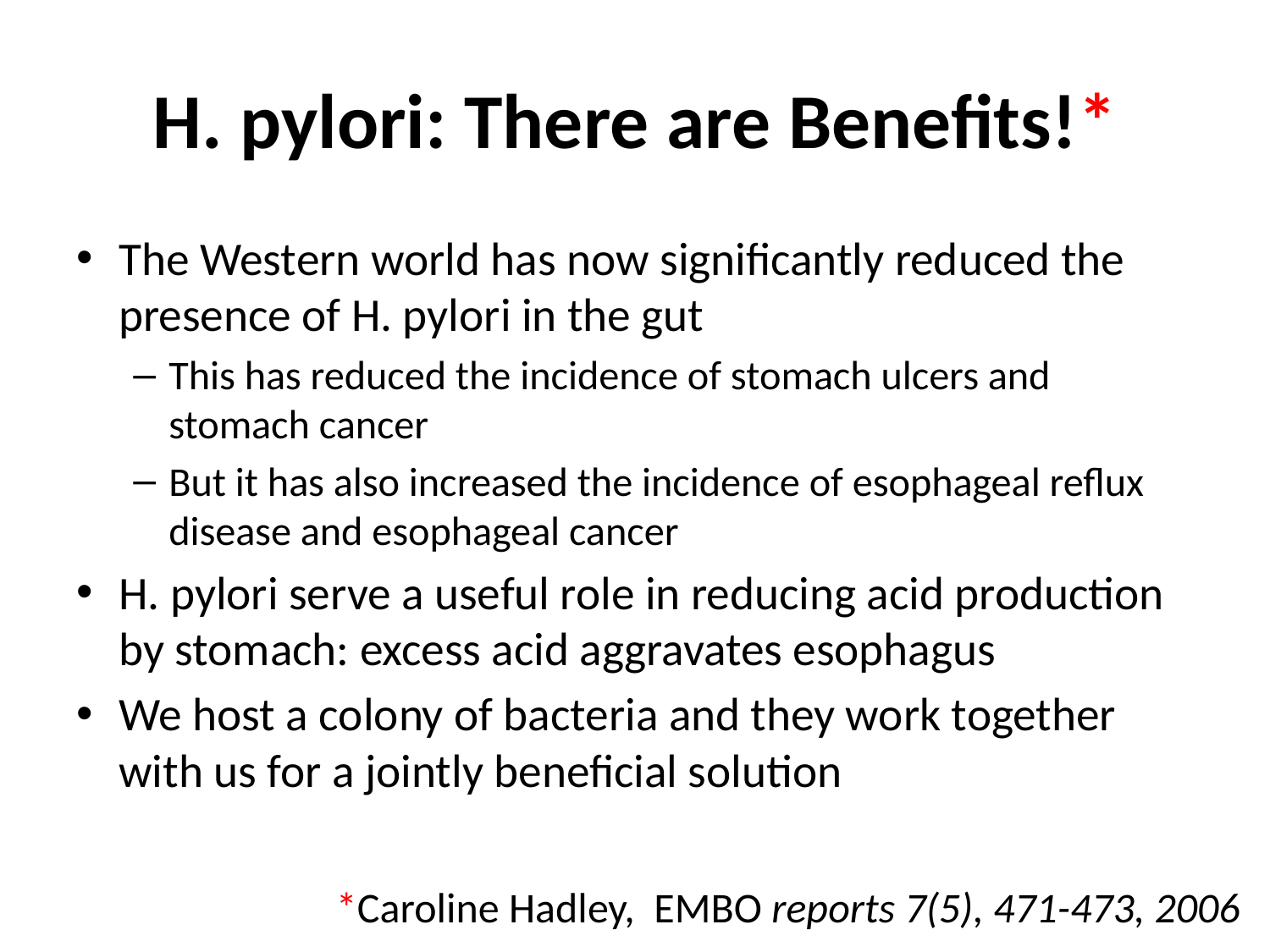

# H. pylori: There are Benefits!*
The Western world has now significantly reduced the presence of H. pylori in the gut
This has reduced the incidence of stomach ulcers and stomach cancer
But it has also increased the incidence of esophageal reflux disease and esophageal cancer
H. pylori serve a useful role in reducing acid production by stomach: excess acid aggravates esophagus
We host a colony of bacteria and they work together with us for a jointly beneficial solution
*Caroline Hadley,  EMBO reports 7(5), 471-473, 2006